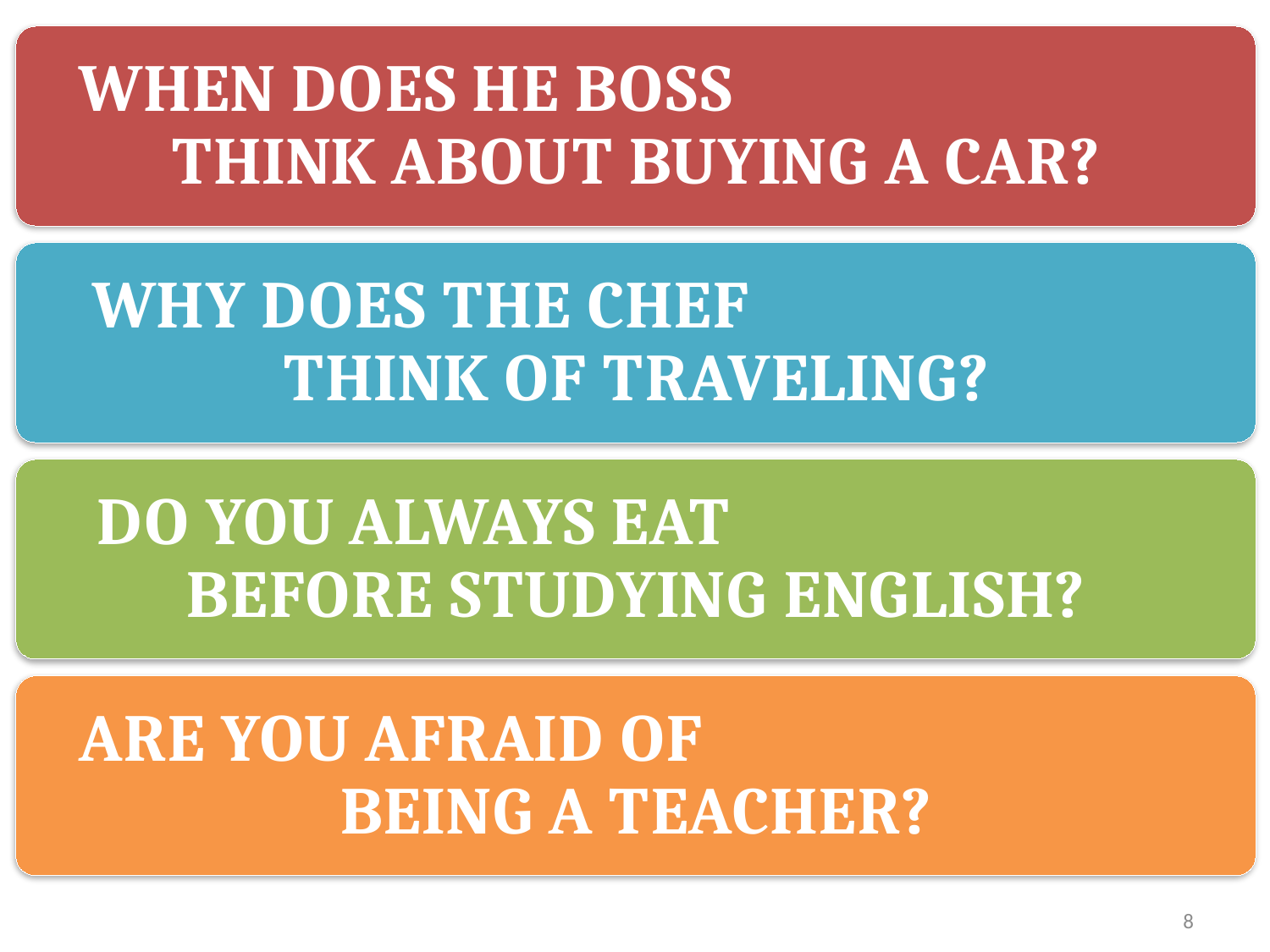

WHEN DOES HE BOSS                                THINK ABOUT BUYING A CAR?
WHY DOES THE CHEF                              THINK OF TRAVELING?
DO YOU ALWAYS EAT                               BEFORE STUDYING ENGLISH?
ARE YOU AFRAID OF                                  BEING A TEACHER?
8